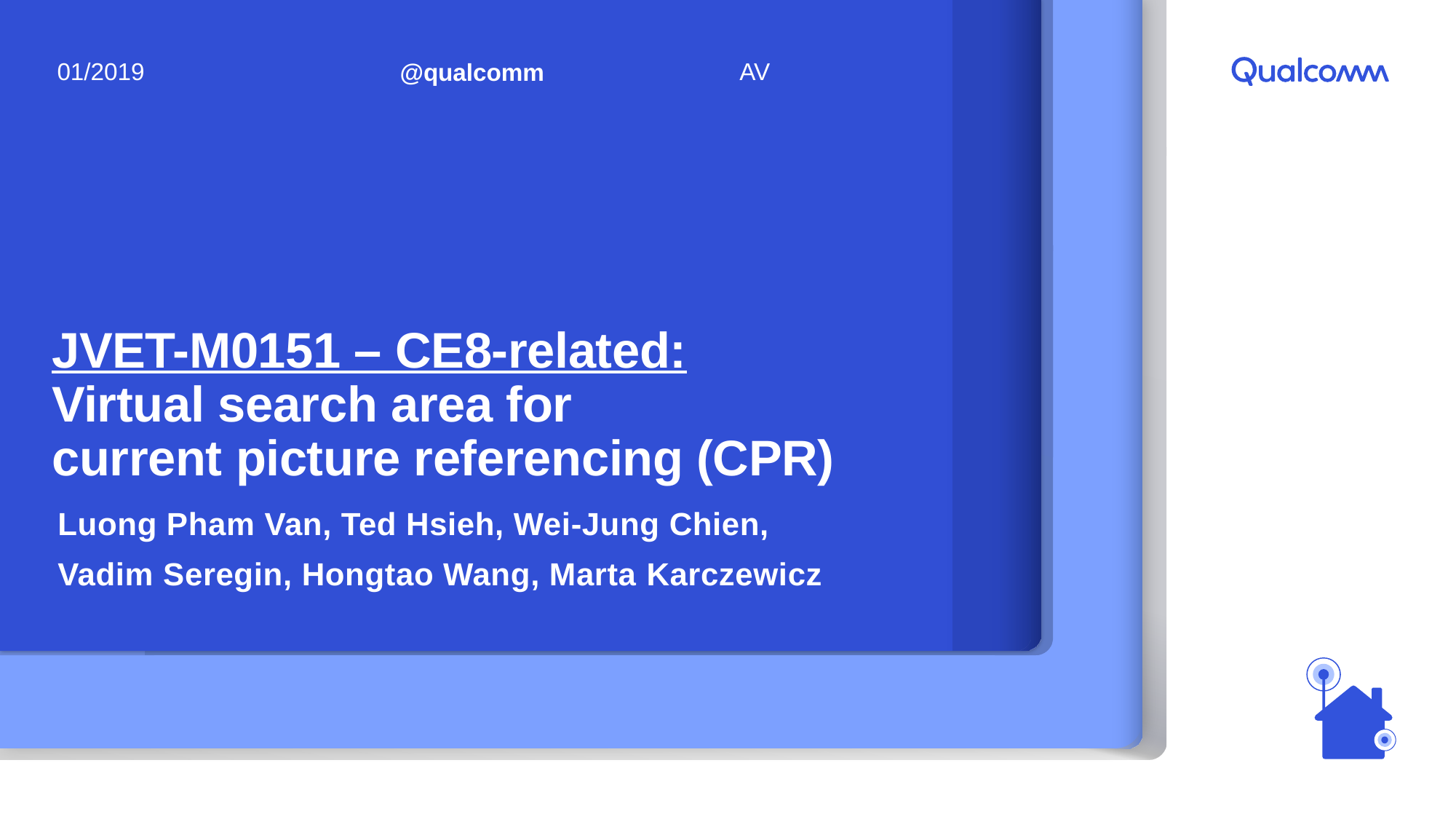

AV
01/2019
@qualcomm
# JVET-M0151 – CE8-related: Virtual search area for current picture referencing (CPR)
Luong Pham Van, Ted Hsieh, Wei-Jung Chien,
Vadim Seregin, Hongtao Wang, Marta Karczewicz